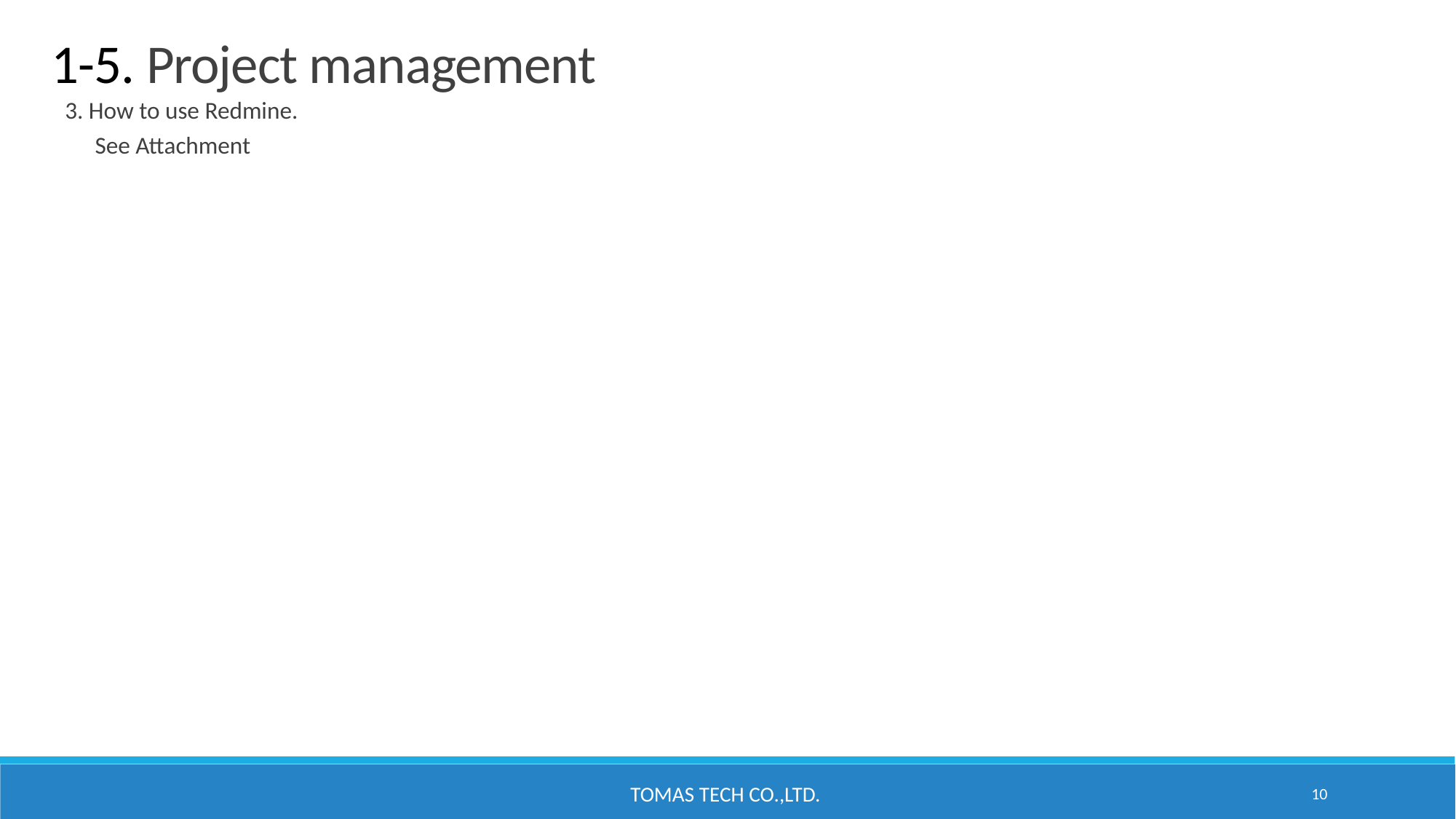

1-5. Project management
3. How to use Redmine.
　See Attachment

TOMAS TECH CO.,LTD.
10